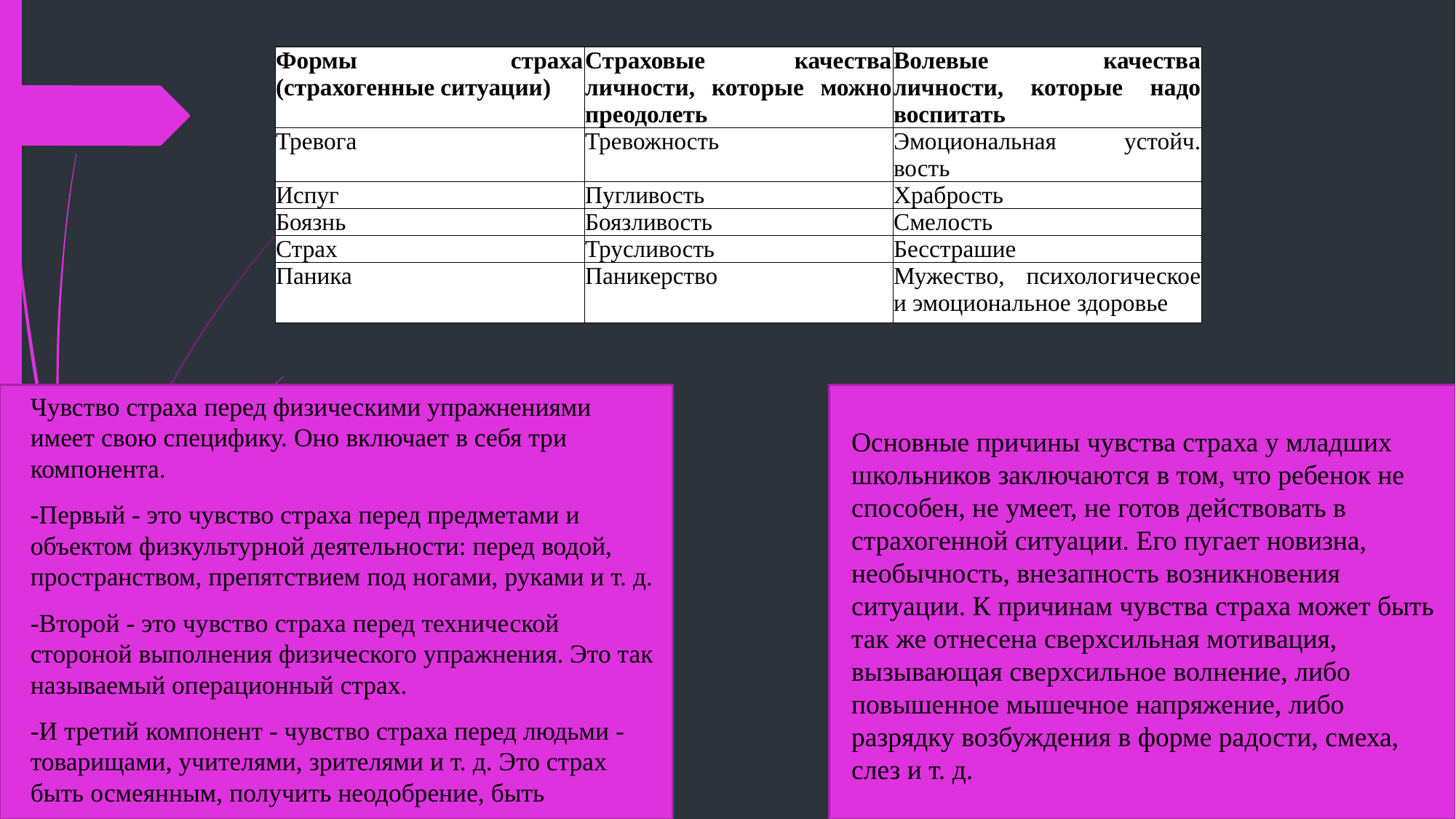

| Формы страха (страхогенные ситуации) | Страховые качества личности, которые можно преодолеть | Волевые качества личности, которые надо воспитать |
| --- | --- | --- |
| Тревога | Тревожность | Эмоциональная  устойч. вость |
| Испуг | Пугливость | Храбрость |
| Боязнь | Боязливость | Смелость |
| Страх | Трусливость | Бесстрашие |
| Паника | Паникерство | Мужество, психологическое и эмоциональное здоровье |

Чувство страха перед физическими упражнениями имеет свою специфику. Оно включает в себя три компонента.
-Первый - это чувство страха перед предметами и объектом физкультурной деятельности: перед водой, пространством, препятствием под ногами, руками и т. д.
-Второй - это чувство страха перед технической стороной выполнения физического упражнения. Это так называемый операционный страх.
-И третий компонент - чувство страха перед людьми - товарищами, учителями, зрителями и т. д. Это страх быть осмеянным, получить неодобрение, быть отверженным.

# Основные причины чувства страха у младших школьников заключаются в том, что ребенок не способен, не умеет, не готов действовать в страхогенной ситуации. Его пугает новизна, необычность, внезапность возникновения ситуации. К причинам чувства страха может быть так же отнесена сверхсильная мотивация, вызывающая сверхсильное волнение, либо повышенное мышечное напряжение, либо разрядку возбуждения в форме радости, смеха, слез и т. д.